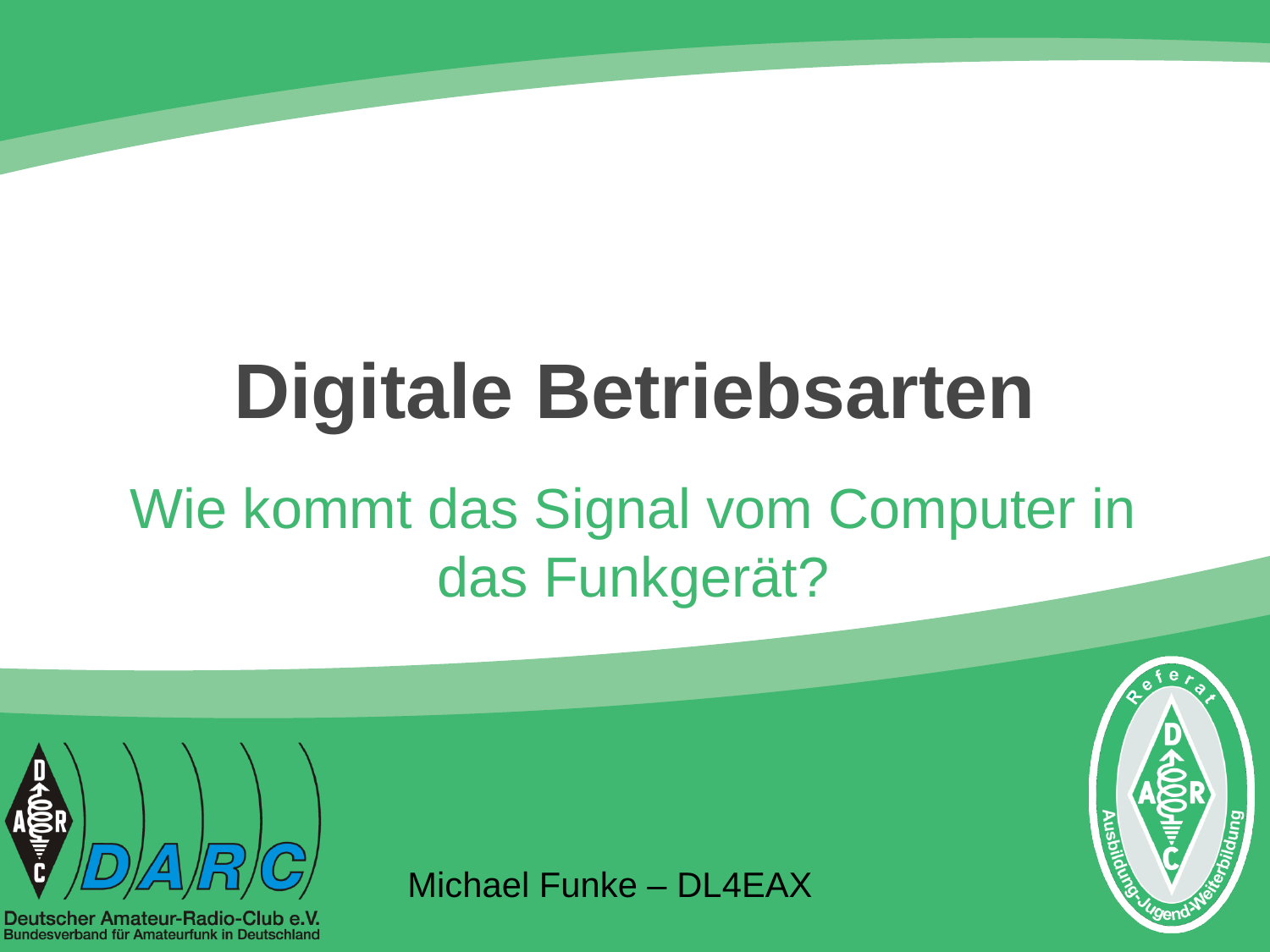

# Digitale Betriebsarten
Wie kommt das Signal vom Computer in das Funkgerät?
Michael Funke – DL4EAX